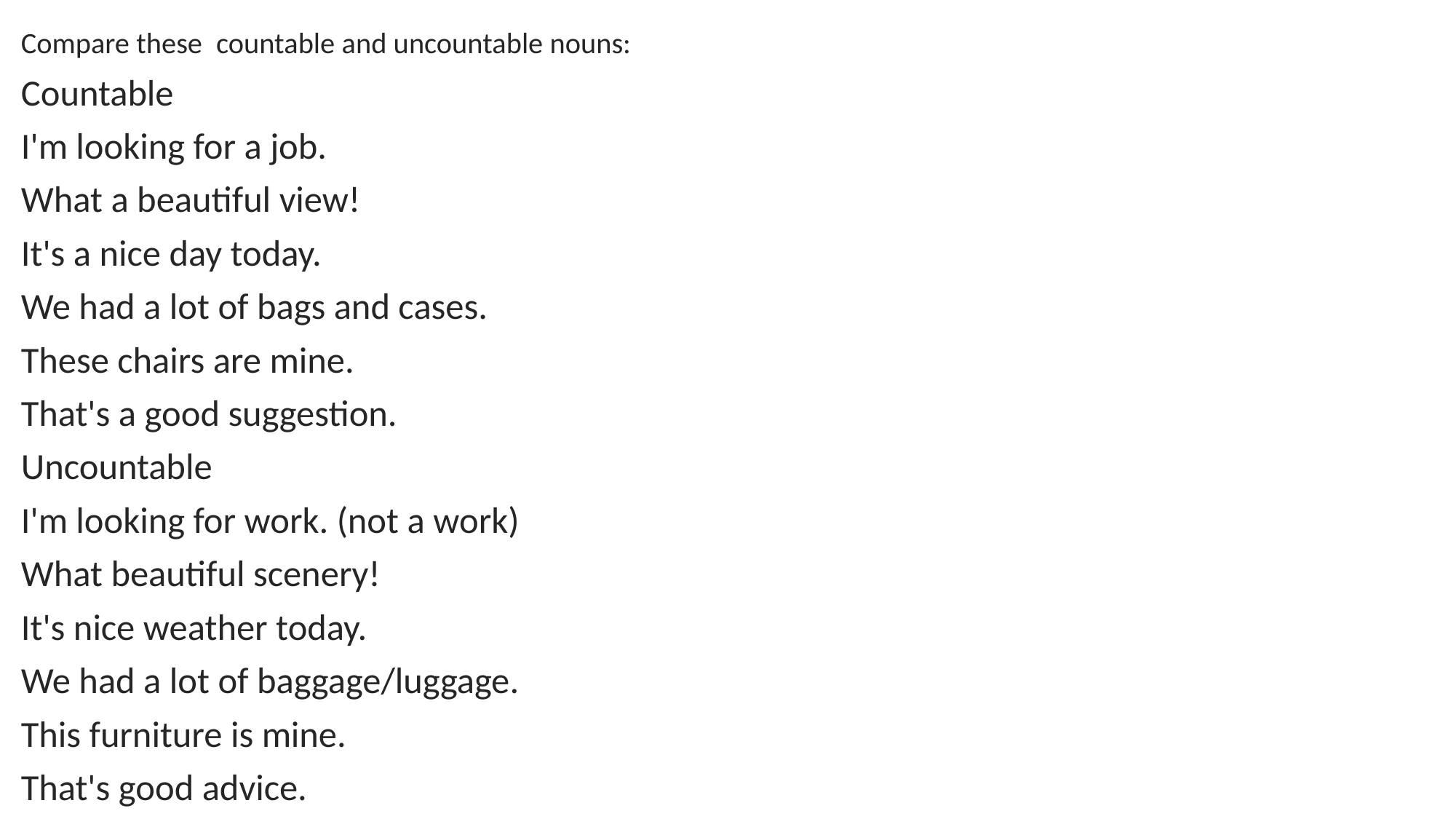

Compare these  countable and uncountable nouns:
Countable
I'm looking for a job.
What a beautiful view!
It's a nice day today.
We had a lot of bags and cases.
These chairs are mine.
That's a good suggestion.
Uncountable
I'm looking for work. (not a work)
What beautiful scenery!
It's nice weather today.
We had a lot of baggage/luggage.
This furniture is mine.
That's good advice.
#